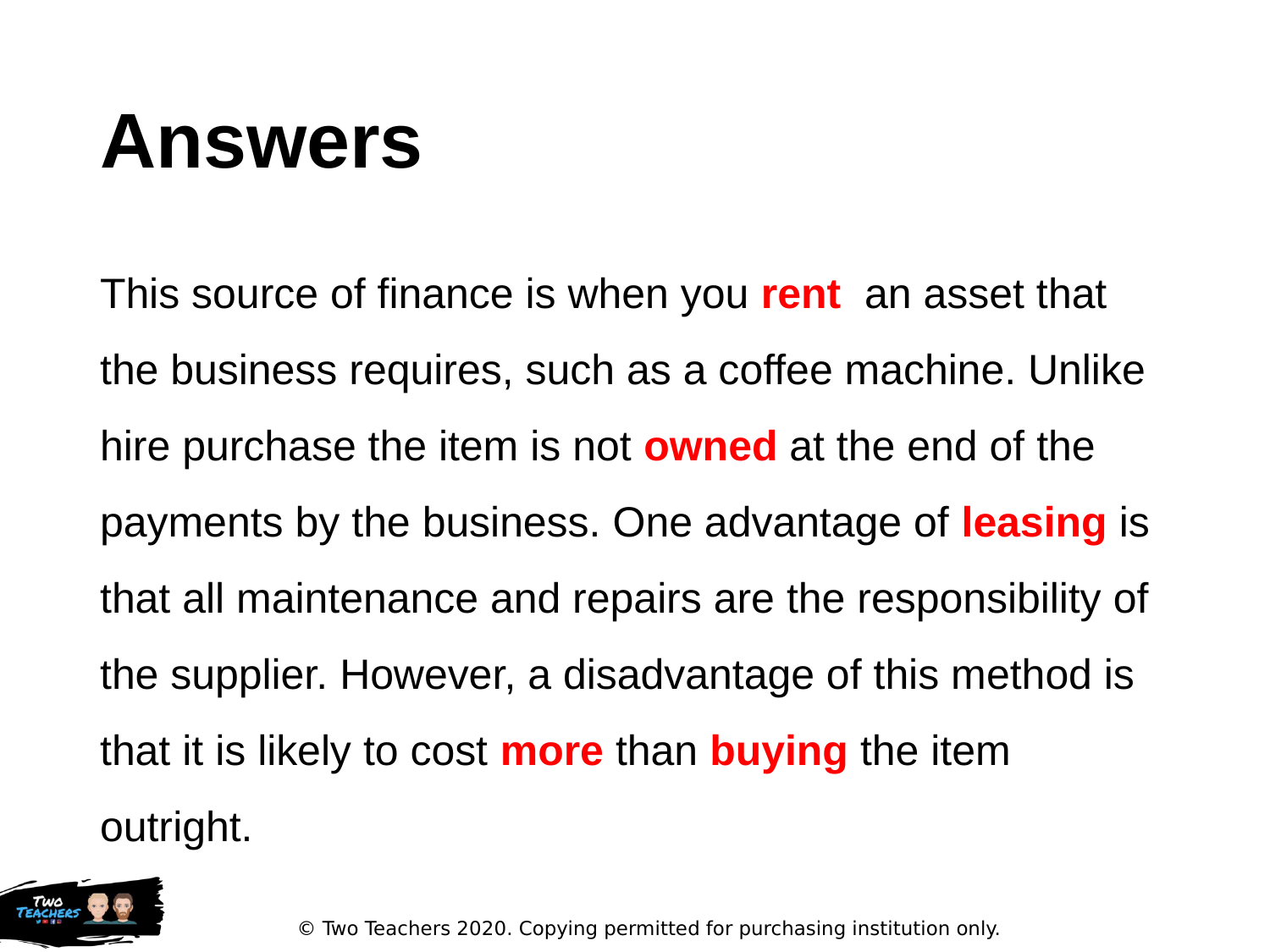

# Answers
This source of finance is when you rent  an asset that the business requires, such as a coffee machine. Unlike hire purchase the item is not owned at the end of the payments by the business. One advantage of leasing is that all maintenance and repairs are the responsibility of the supplier. However, a disadvantage of this method is that it is likely to cost more than buying the item outright.